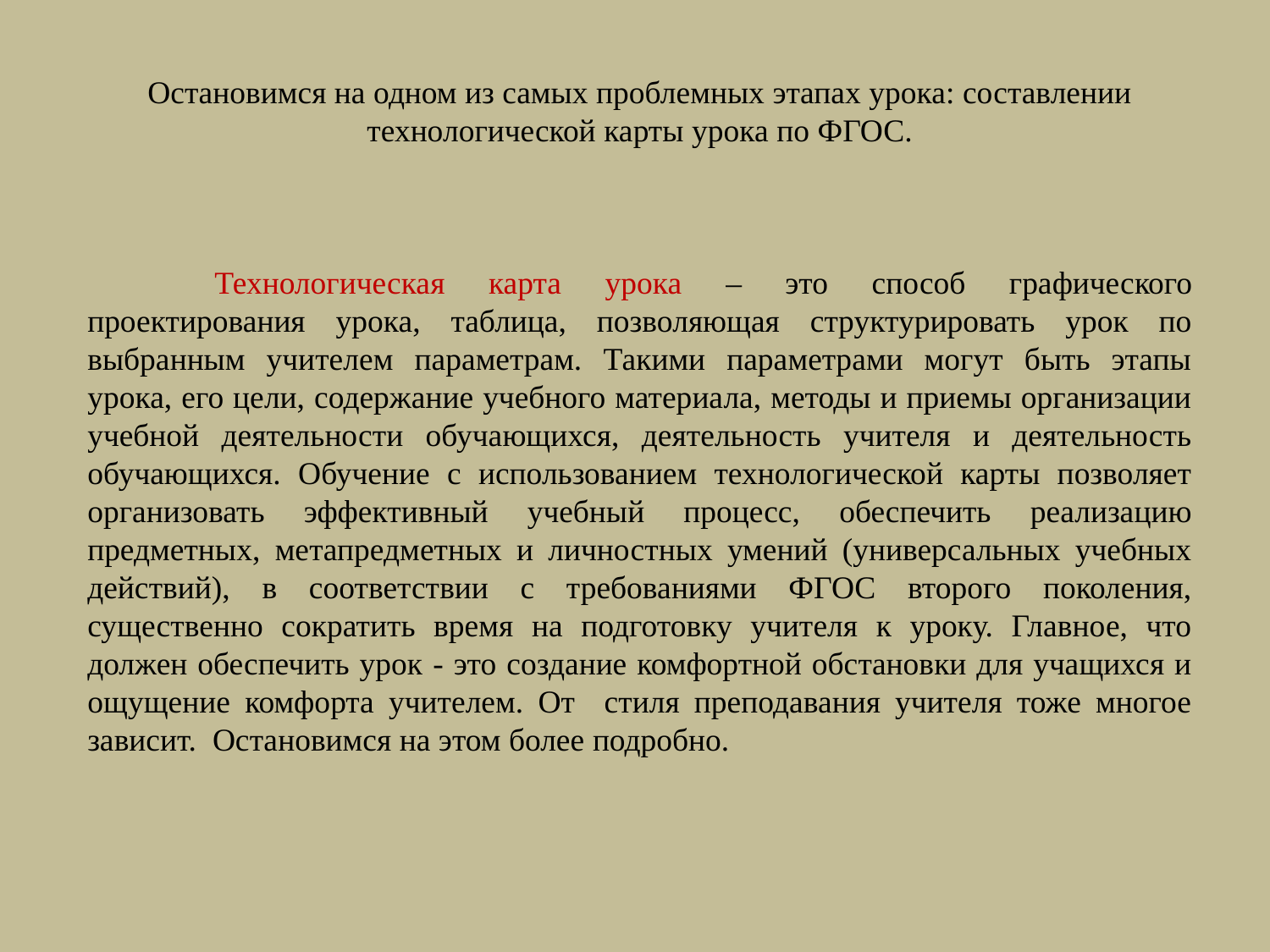

Остановимся на одном из самых проблемных этапах урока: составлении технологической карты урока по ФГОС.

	Технологическая карта урока – это способ графического проектирования урока, таблица, позволяющая структурировать урок по выбранным учителем параметрам. Такими параметрами могут быть этапы урока, его цели, содержание учебного материала, методы и приемы организации учебной деятельности обучающихся, деятельность учителя и деятельность обучающихся. Обучение с использованием технологической карты позволяет организовать эффективный учебный процесс, обеспечить реализацию предметных, метапредметных и личностных умений (универсальных учебных действий), в соответствии с требованиями ФГОС второго поколения, существенно сократить время на подготовку учителя к уроку. Главное, что должен обеспечить урок - это создание комфортной обстановки для учащихся и ощущение комфорта учителем. От  стиля преподавания учителя тоже многое зависит.  Остановимся на этом более подробно.